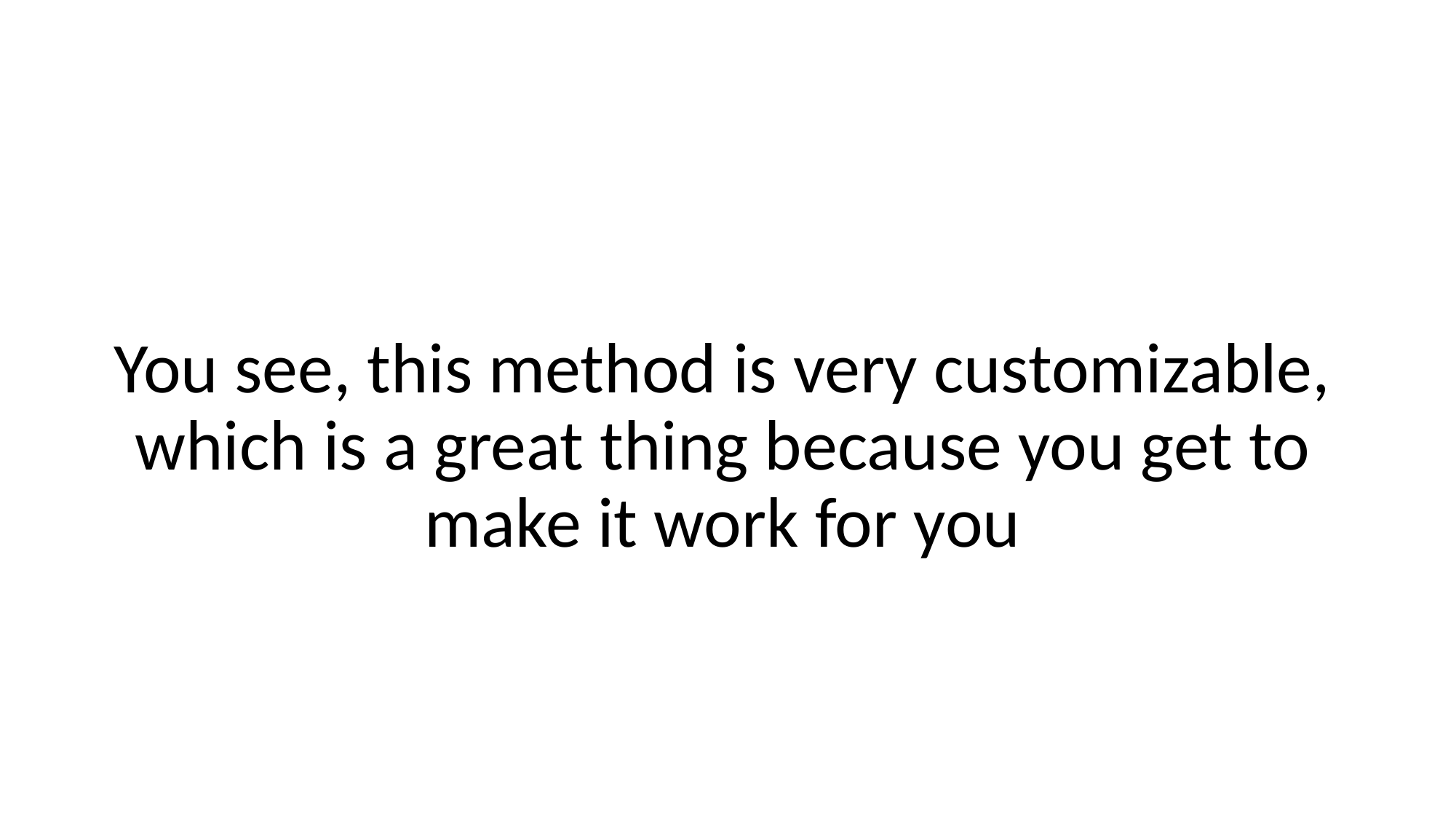

You see, this method is very customizable, which is a great thing because you get to make it work for you